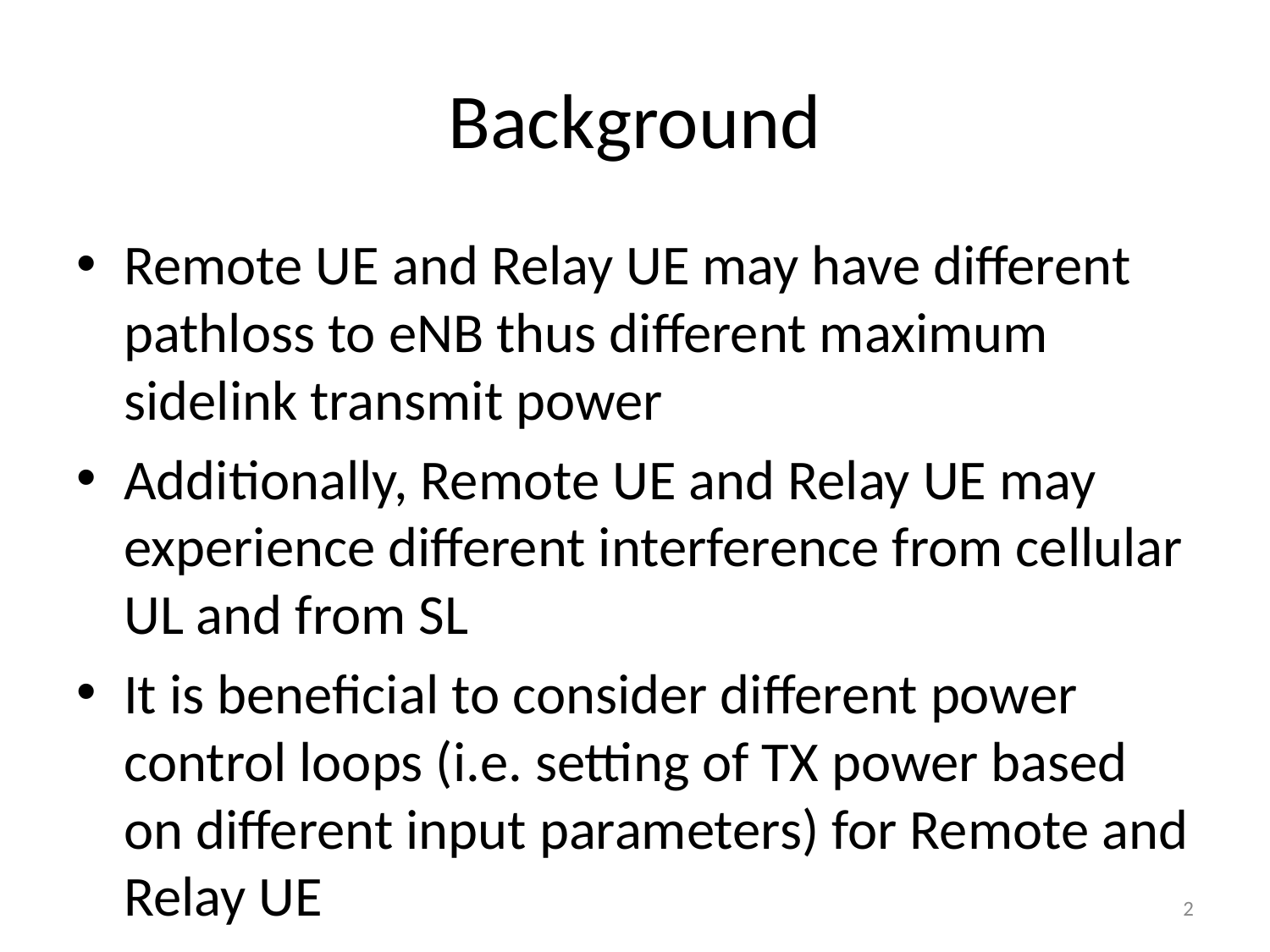

# Background
Remote UE and Relay UE may have different pathloss to eNB thus different maximum sidelink transmit power
Additionally, Remote UE and Relay UE may experience different interference from cellular UL and from SL
It is beneficial to consider different power control loops (i.e. setting of TX power based on different input parameters) for Remote and Relay UE
2